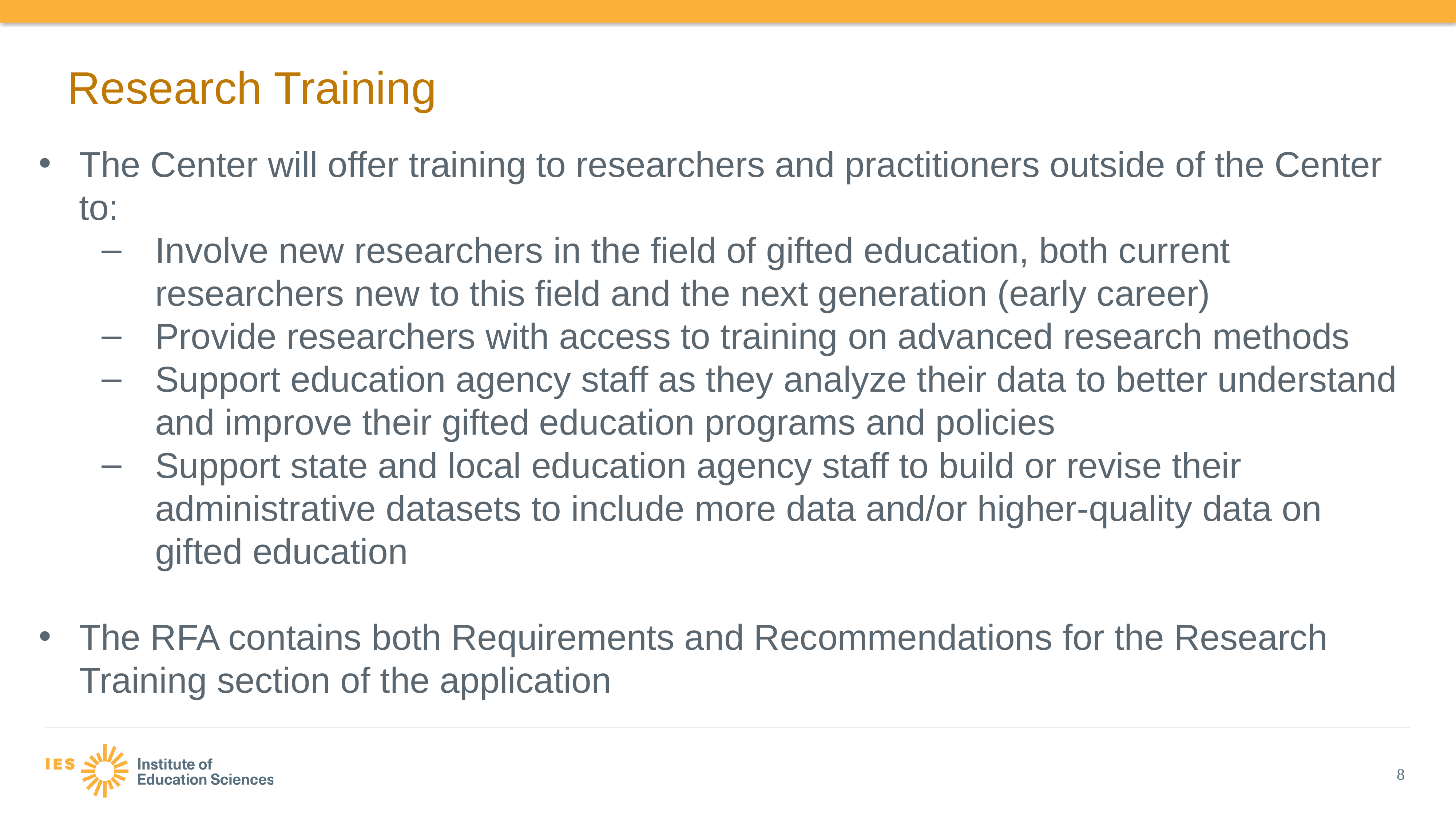

# Research Training
The Center will offer training to researchers and practitioners outside of the Center to:
Involve new researchers in the field of gifted education, both current researchers new to this field and the next generation (early career)
Provide researchers with access to training on advanced research methods
Support education agency staff as they analyze their data to better understand and improve their gifted education programs and policies
Support state and local education agency staff to build or revise their administrative datasets to include more data and/or higher-quality data on gifted education

The RFA contains both Requirements and Recommendations for the Research Training section of the application

8